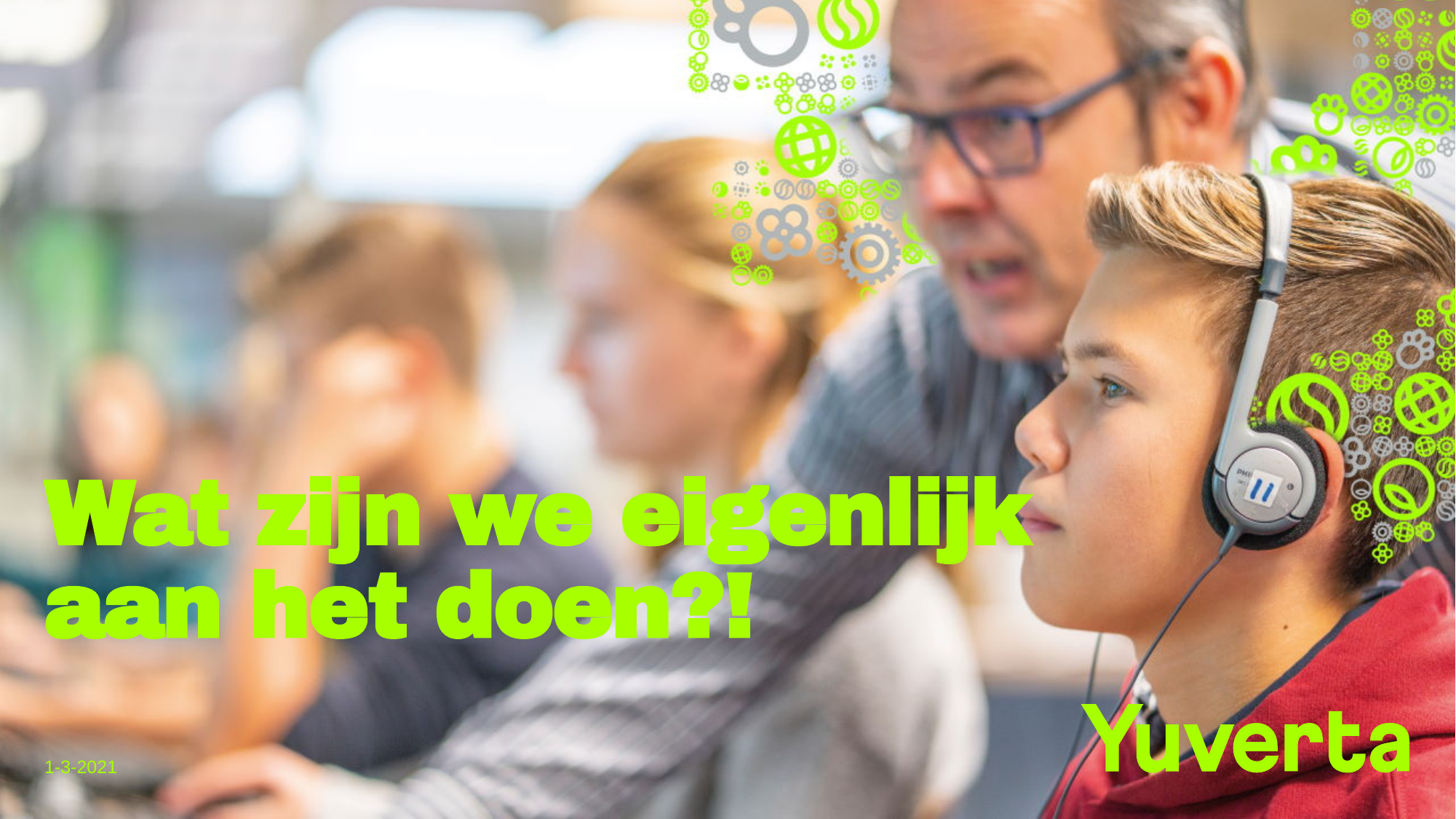

# Wat zijn we eigenlijk aan het doen?!
1-3-2021
1